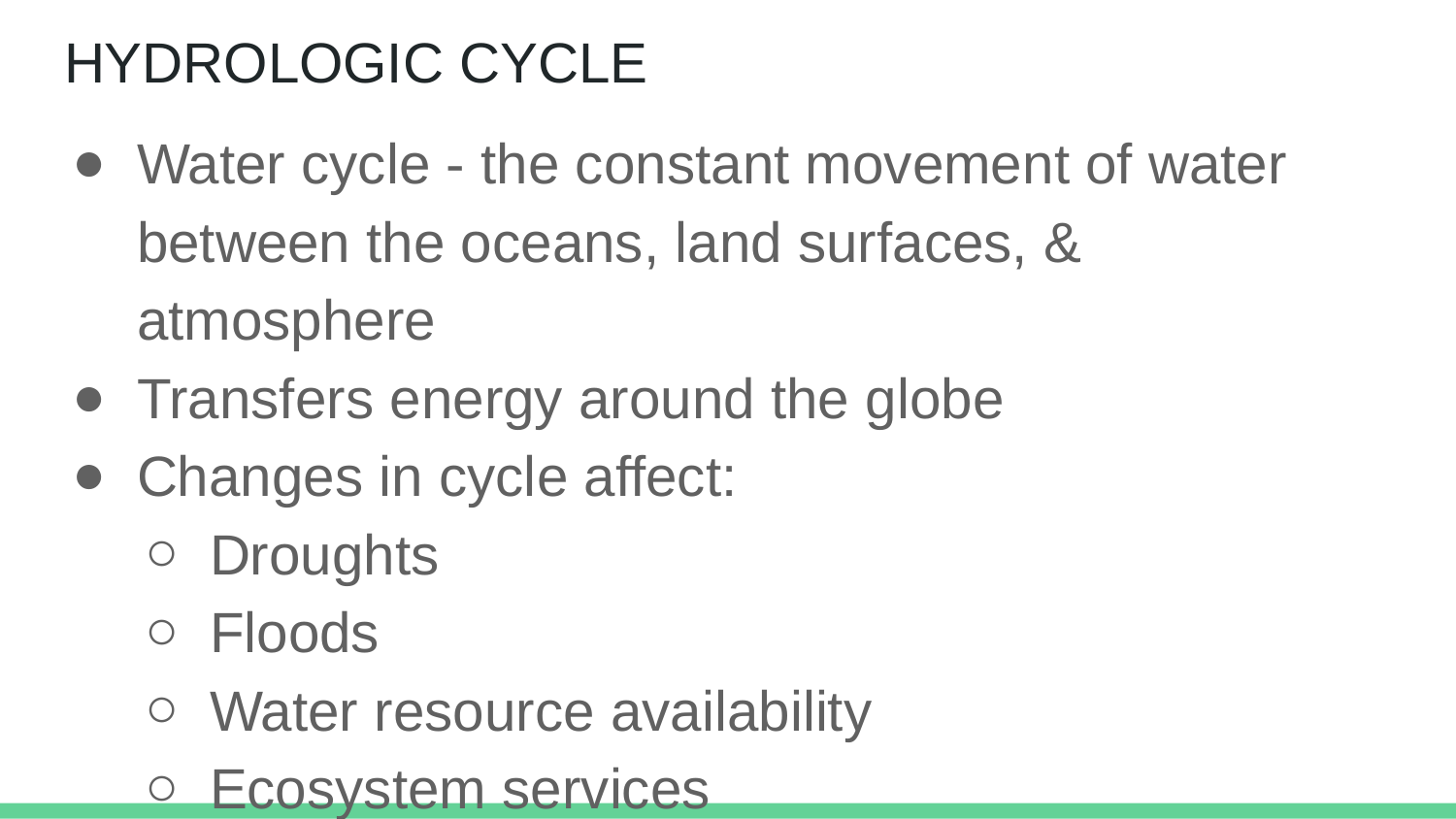

# HYDROLOGIC CYCLE
Water cycle - the constant movement of water between the oceans, land surfaces, & atmosphere
Transfers energy around the globe
Changes in cycle affect:
Droughts
Floods
Water resource availability
Ecosystem services